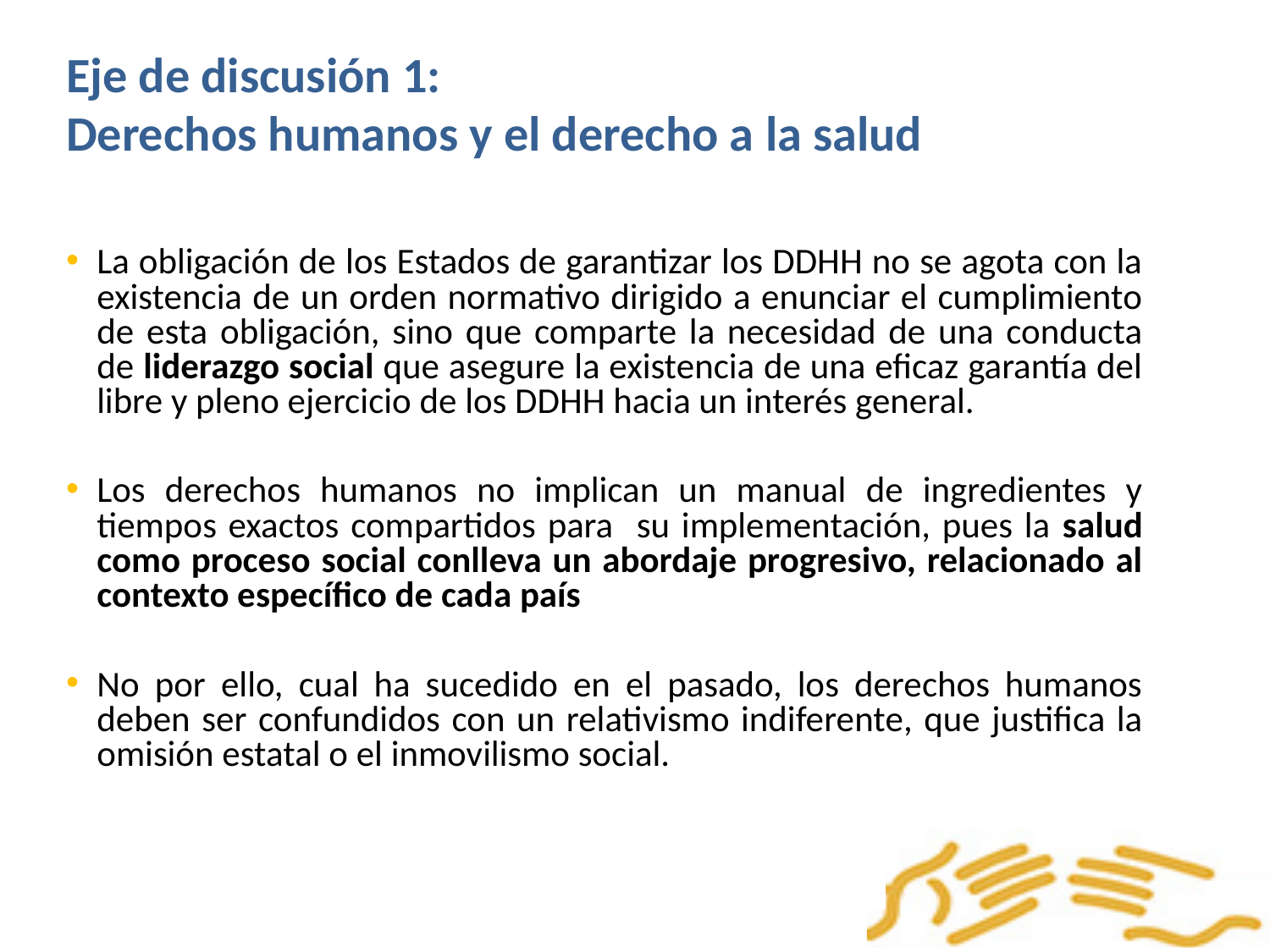

Eje de discusión 1:
Derechos humanos y el derecho a la salud

La obligación de los Estados de garantizar los DDHH no se agota con la existencia de un orden normativo dirigido a enunciar el cumplimiento de esta obligación, sino que comparte la necesidad de una conducta de liderazgo social que asegure la existencia de una eficaz garantía del libre y pleno ejercicio de los DDHH hacia un interés general.

Los derechos humanos no implican un manual de ingredientes y tiempos exactos compartidos para  su implementación, pues la salud como proceso social conlleva un abordaje progresivo, relacionado al contexto específico de cada país

No por ello, cual ha sucedido en el pasado, los derechos humanos deben ser confundidos con un relativismo indiferente, que justifica la omisión estatal o el inmovilismo social.